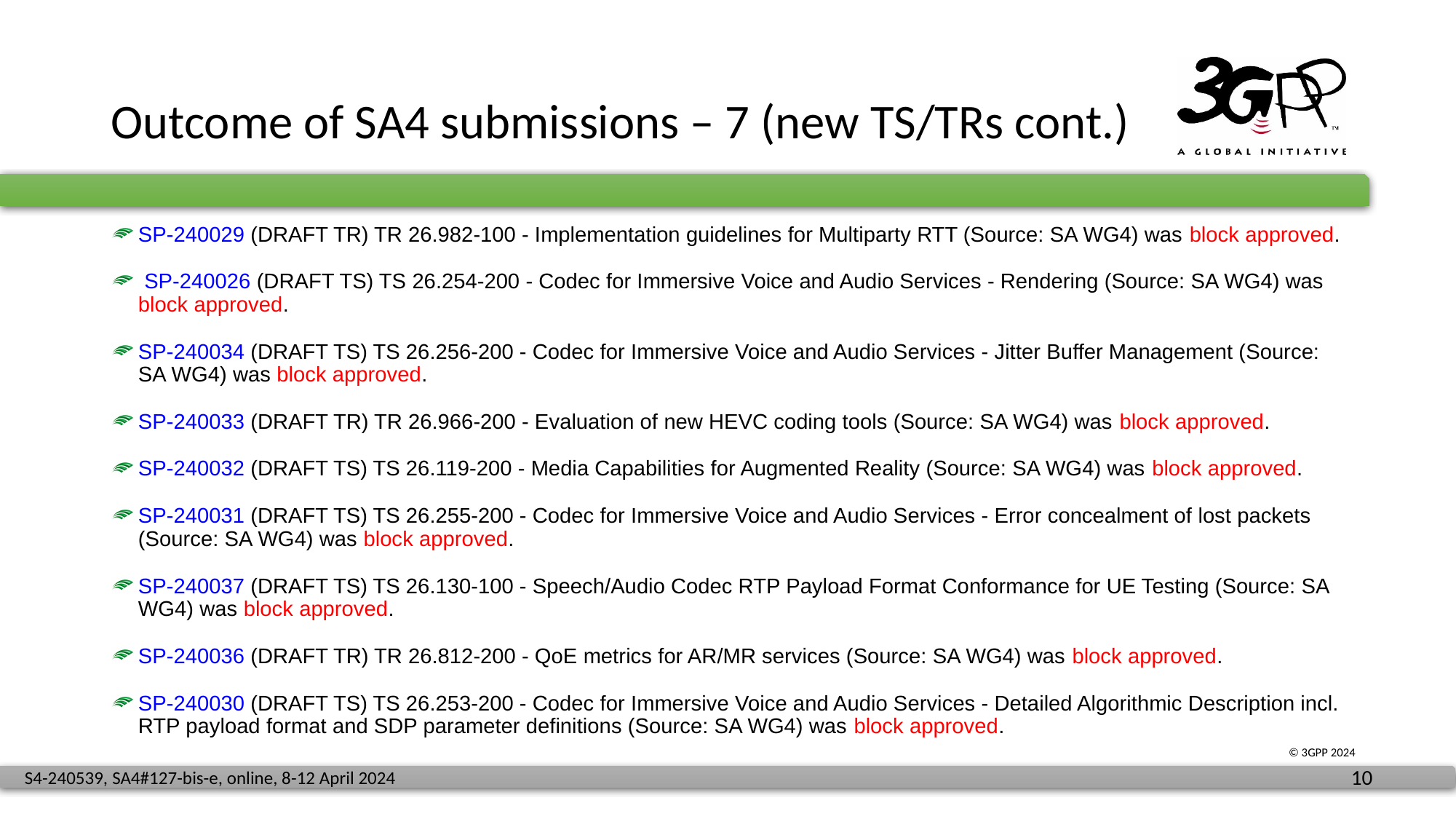

# Outcome of SA4 submissions – 7 (new TS/TRs cont.)
SP-240029 (DRAFT TR) TR 26.982-100 - Implementation guidelines for Multiparty RTT (Source: SA WG4) was block approved.
 SP-240026 (DRAFT TS) TS 26.254-200 - Codec for Immersive Voice and Audio Services - Rendering (Source: SA WG4) was block approved.
SP-240034 (DRAFT TS) TS 26.256-200 - Codec for Immersive Voice and Audio Services - Jitter Buffer Management (Source: SA WG4) was block approved.
SP-240033 (DRAFT TR) TR 26.966-200 - Evaluation of new HEVC coding tools (Source: SA WG4) was block approved.
SP-240032 (DRAFT TS) TS 26.119-200 - Media Capabilities for Augmented Reality (Source: SA WG4) was block approved.
SP-240031 (DRAFT TS) TS 26.255-200 - Codec for Immersive Voice and Audio Services - Error concealment of lost packets (Source: SA WG4) was block approved.
SP-240037 (DRAFT TS) TS 26.130-100 - Speech/Audio Codec RTP Payload Format Conformance for UE Testing (Source: SA WG4) was block approved.
SP-240036 (DRAFT TR) TR 26.812-200 - QoE metrics for AR/MR services (Source: SA WG4) was block approved.
SP-240030 (DRAFT TS) TS 26.253-200 - Codec for Immersive Voice and Audio Services - Detailed Algorithmic Description incl. RTP payload format and SDP parameter definitions (Source: SA WG4) was block approved.